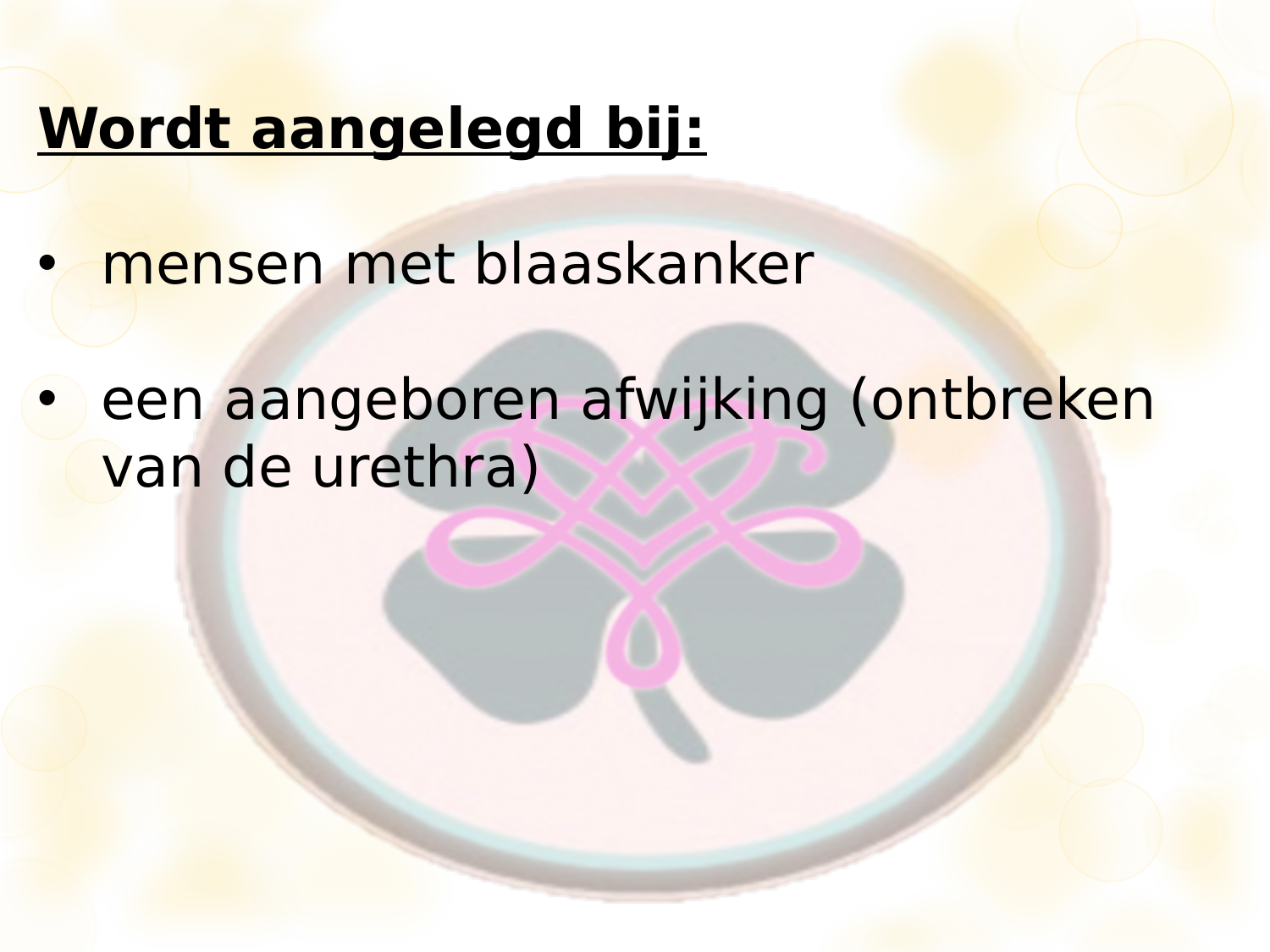

Wordt aangelegd bij:

mensen met blaaskanker

een aangeboren afwijking (ontbreken van de urethra)